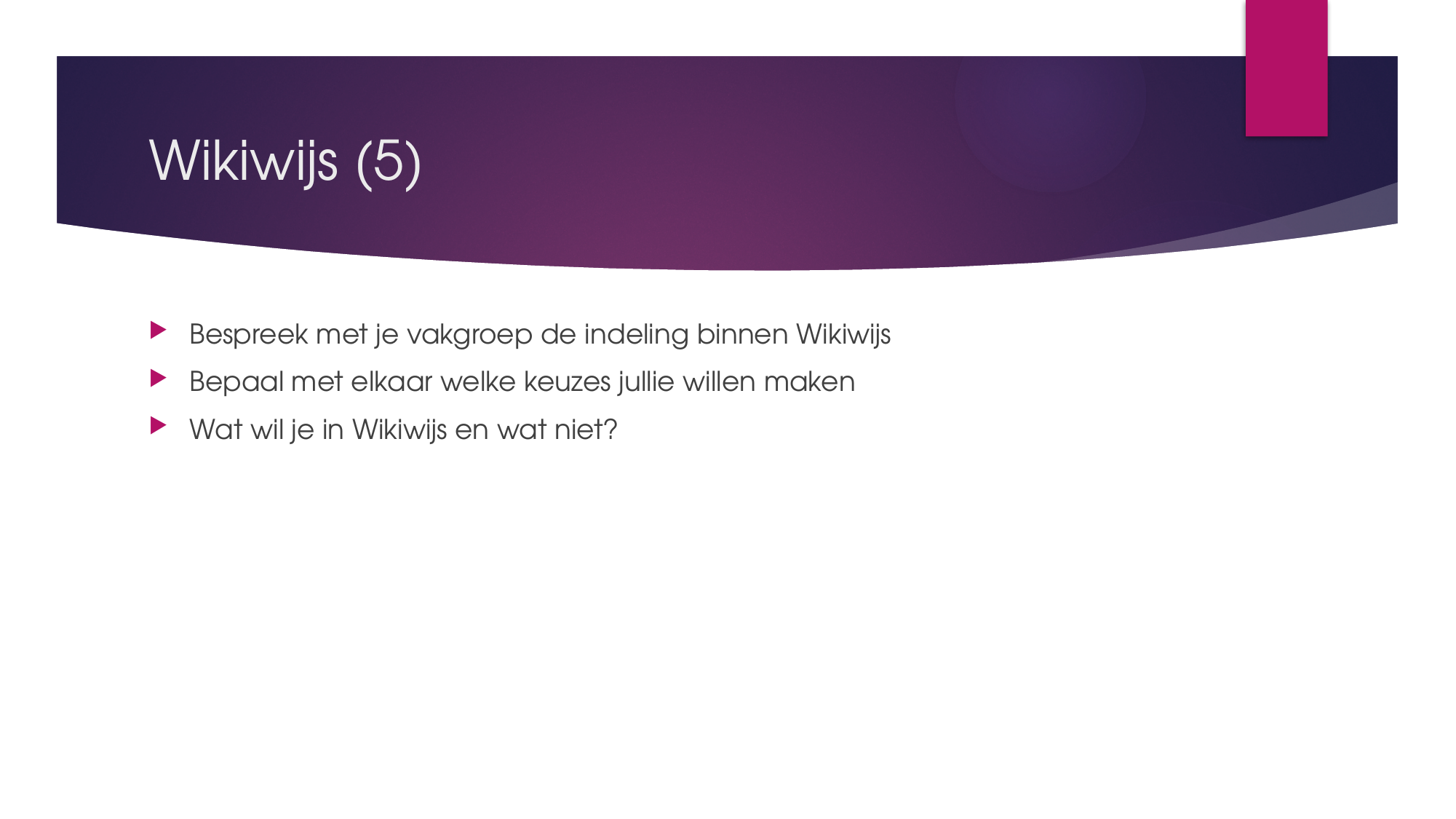

# Wikiwijs (5)
Bespreek met je vakgroep de indeling binnen Wikiwijs
Bepaal met elkaar welke keuzes jullie willen maken
Wat wil je in Wikiwijs en wat niet?